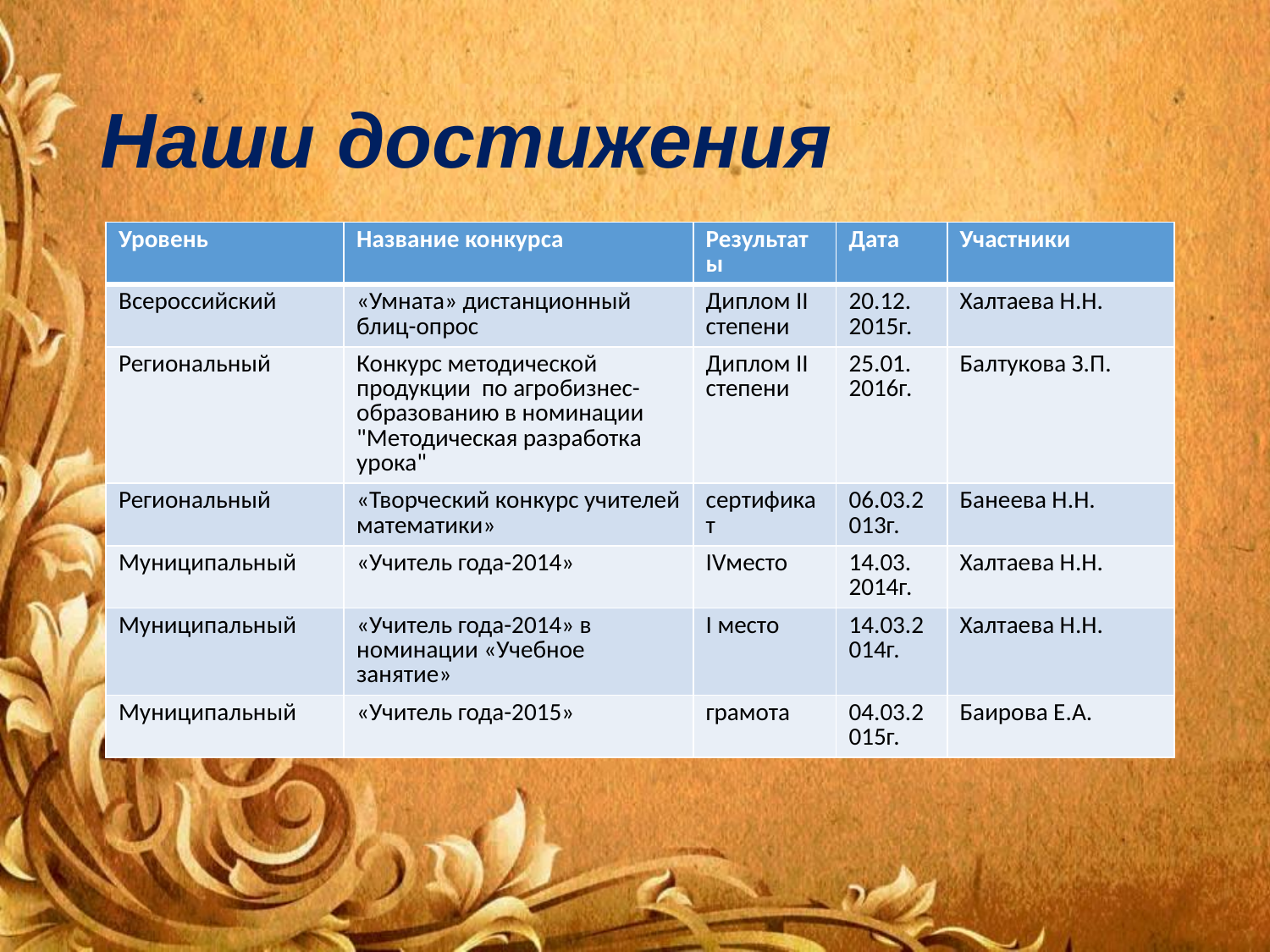

# Наши достижения
| Уровень | Название конкурса | Результаты | Дата | Участники |
| --- | --- | --- | --- | --- |
| Всероссийский | «Умната» дистанционный блиц-опрос | Диплом II степени | 20.12. 2015г. | Халтаева Н.Н. |
| Региональный | Конкурс методической продукции по агробизнес-образованию в номинации "Методическая разработка урока" | Диплом II степени | 25.01. 2016г. | Балтукова З.П. |
| Региональный | «Творческий конкурс учителей математики» | сертификат | 06.03.2013г. | Банеева Н.Н. |
| Муниципальный | «Учитель года-2014» | IVместо | 14.03. 2014г. | Халтаева Н.Н. |
| Муниципальный | «Учитель года-2014» в номинации «Учебное занятие» | I место | 14.03.2014г. | Халтаева Н.Н. |
| Муниципальный | «Учитель года-2015» | грамота | 04.03.2015г. | Баирова Е.А. |